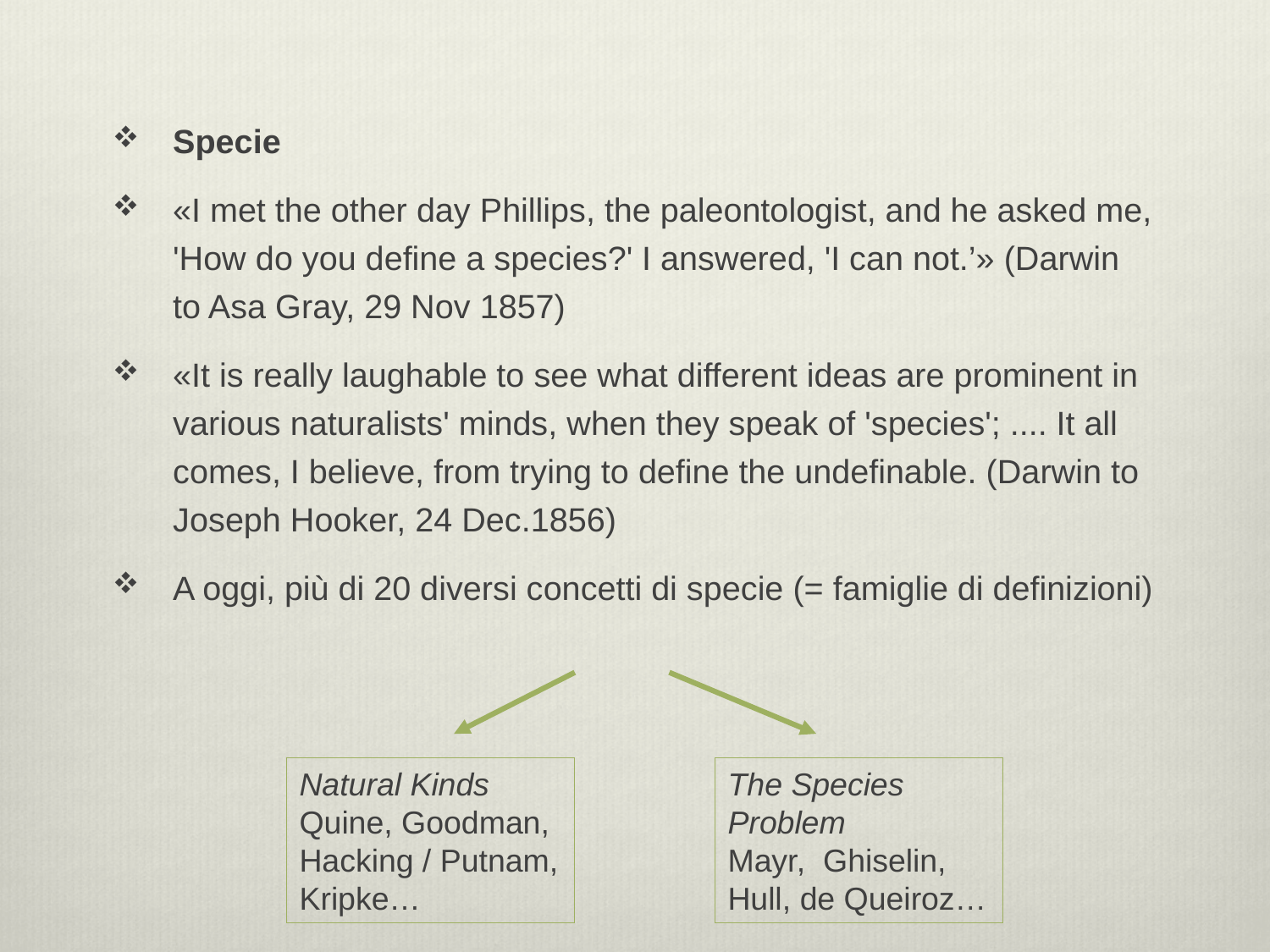

Specie
«I met the other day Phillips, the paleontologist, and he asked me, 'How do you define a species?' I answered, 'I can not.’» (Darwin to Asa Gray, 29 Nov 1857)
«It is really laughable to see what different ideas are prominent in various naturalists' minds, when they speak of 'species'; .... It all comes, I believe, from trying to define the undefinable. (Darwin to Joseph Hooker, 24 Dec.1856)
A oggi, più di 20 diversi concetti di specie (= famiglie di definizioni)

Natural Kinds
Quine, Goodman, Hacking / Putnam, Kripke…
The Species Problem
Mayr,  Ghiselin, Hull, de Queiroz…